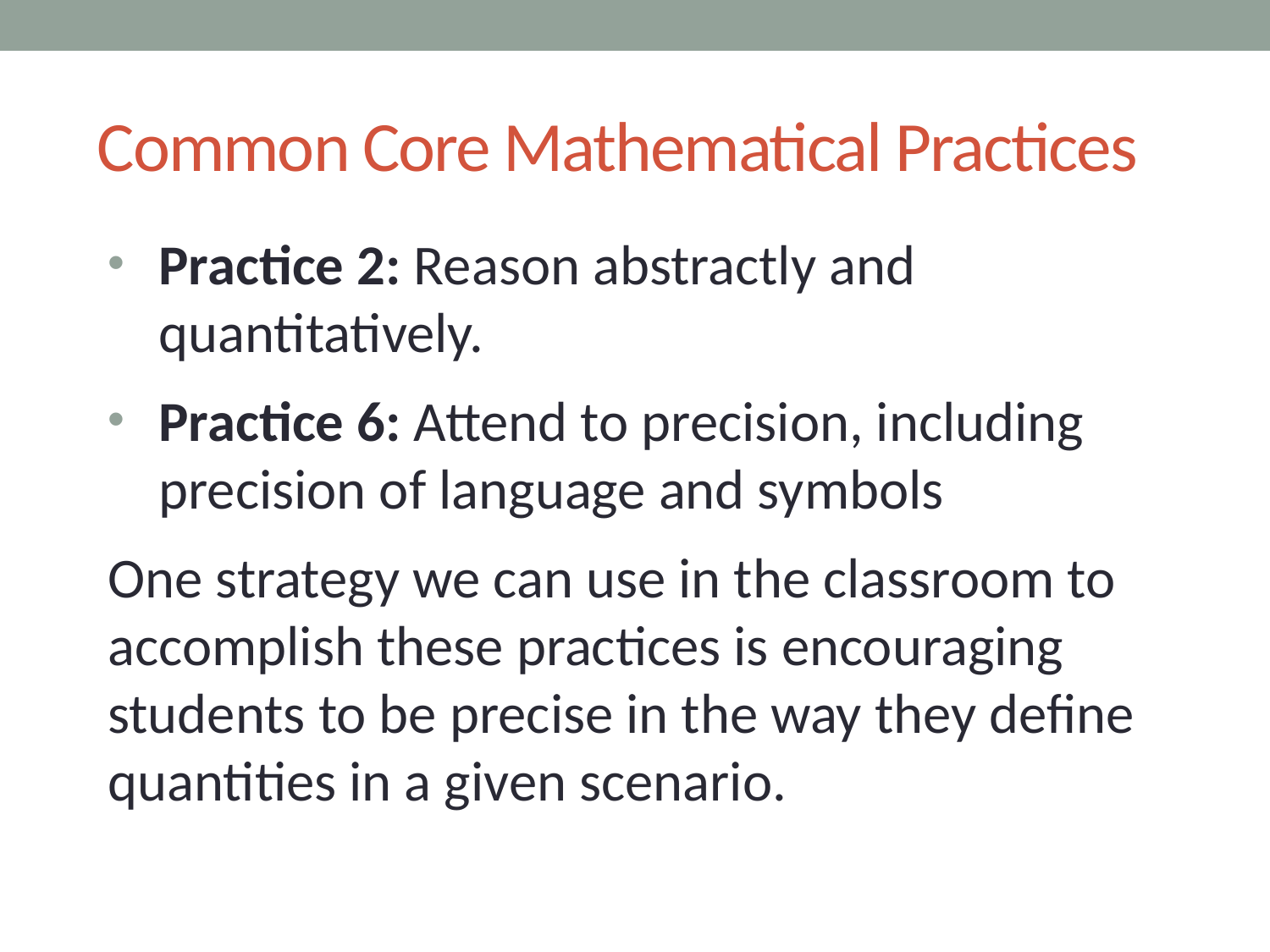

# Common Core Mathematical Practices
Practice 2: Reason abstractly and quantitatively.
Practice 6: Attend to precision, including precision of language and symbols
One strategy we can use in the classroom to accomplish these practices is encouraging students to be precise in the way they define quantities in a given scenario.